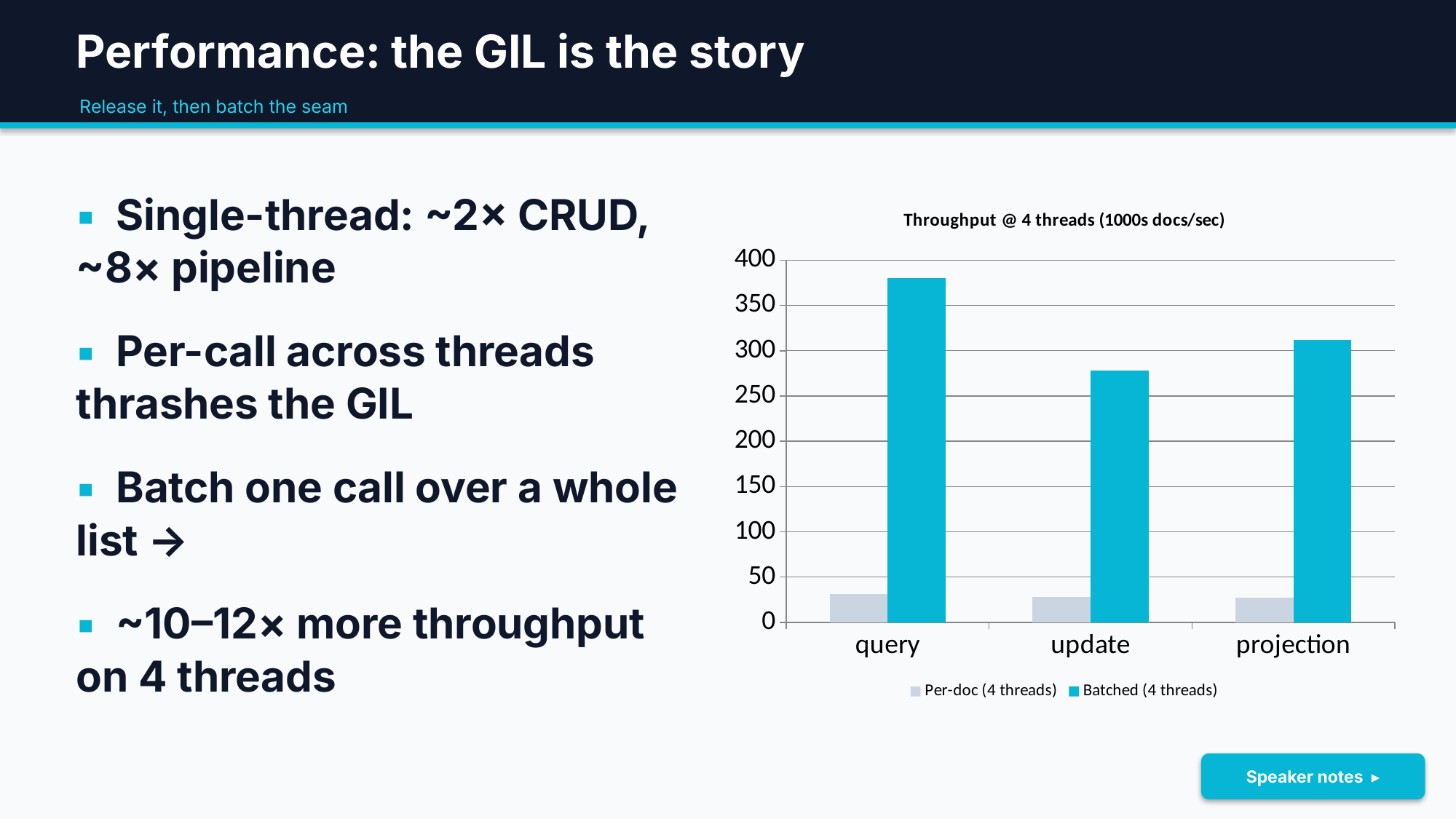

Performance: the GIL is the story
Release it, then batch the seam

▪  Single-thread: ~2× CRUD, ~8× pipeline
▪  Per-call across threads thrashes the GIL
▪  Batch one call over a whole list →
▪  ~10–12× more throughput on 4 threads

### Chart: Throughput @ 4 threads (1000s docs/sec)

| Category | Per-doc (4 threads) | Batched (4 threads) |
|---|---|---|
| query | 31.0 | 380.0 |
| update | 28.0 | 278.0 |
| projection | 27.0 | 312.0 |
Speaker notes  ▸